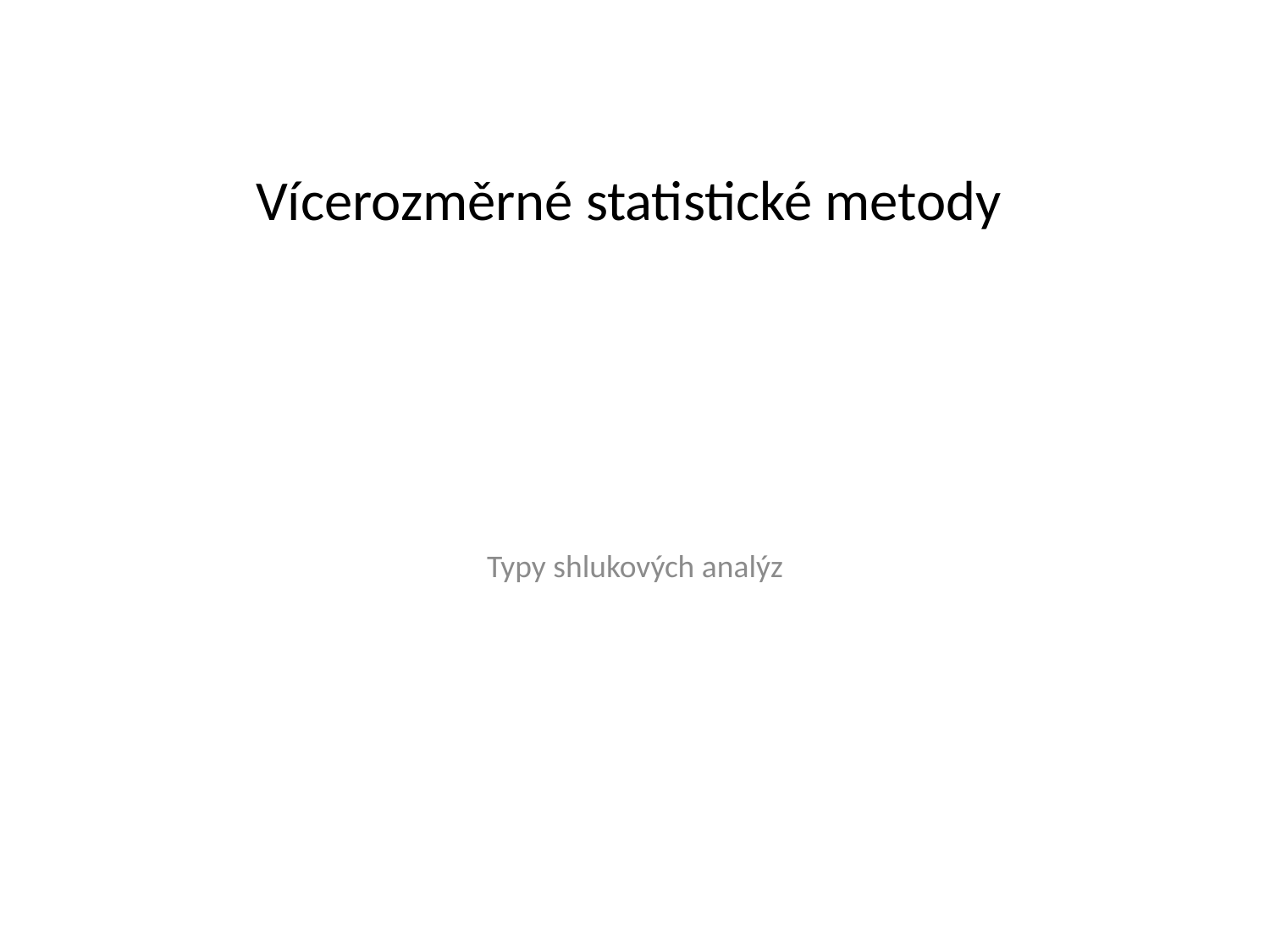

# Vícerozměrné statistické metody
Typy shlukových analýz